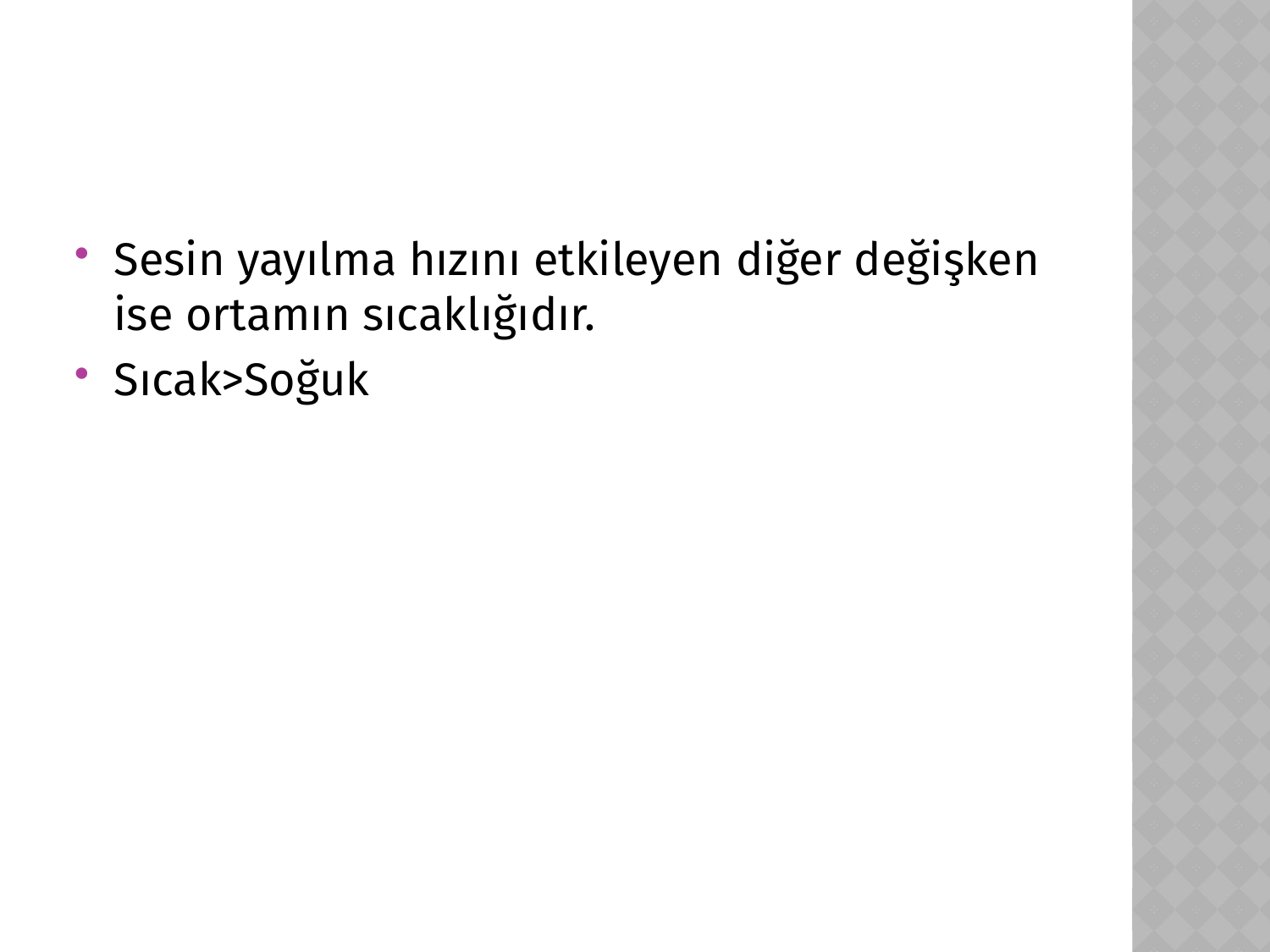

#
Sesin yayılma hızını etkileyen diğer değişken ise ortamın sıcaklığıdır.
Sıcak>Soğuk